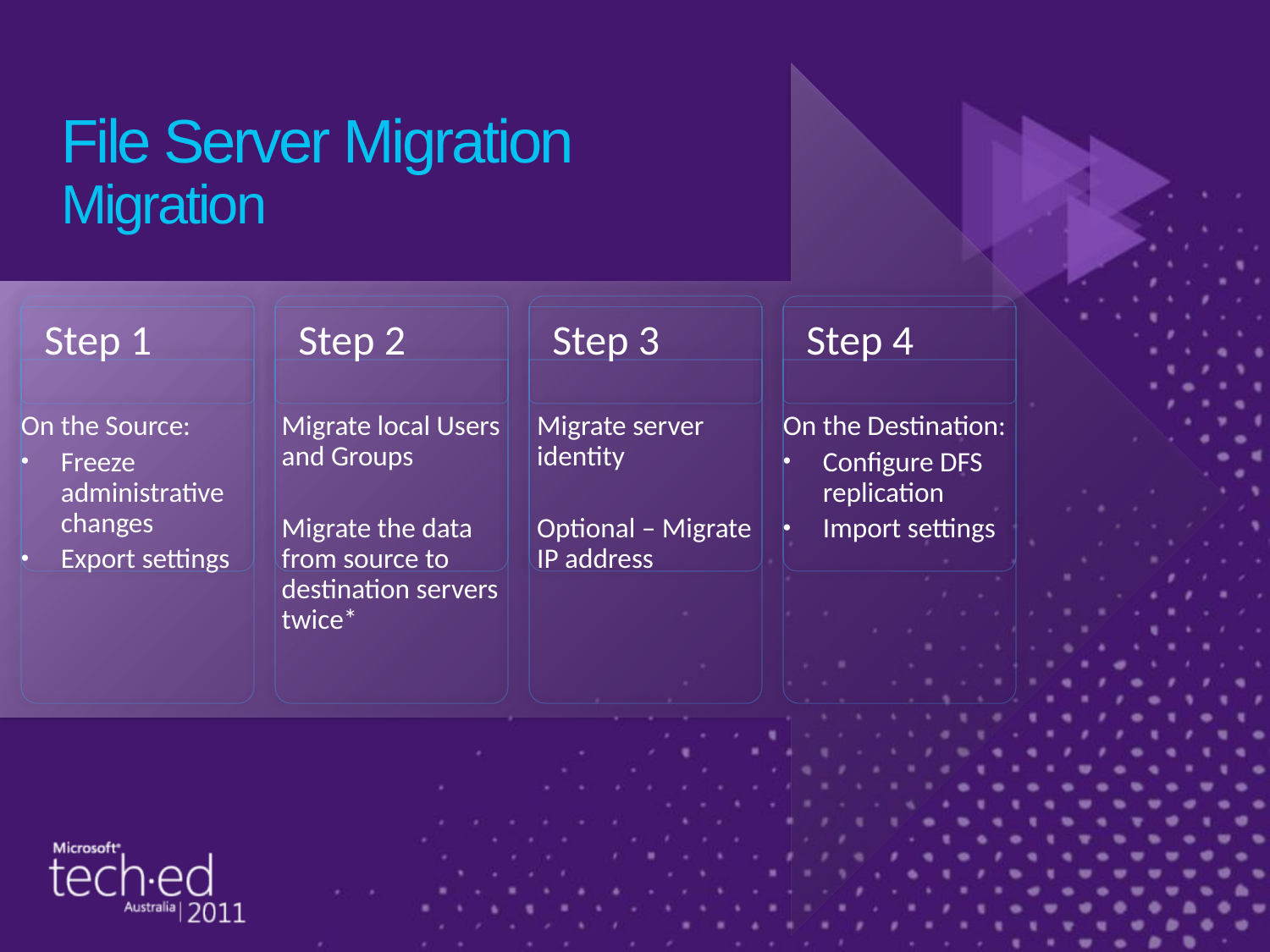

File Server Migration
Migration

Step 1
Step 2
Step 3
Step 4

On the Source:
Freeze administrative changes
Export settings
Migrate local Users and Groups

Migrate the data from source to destination servers twice*
Migrate server identity

Optional – Migrate IP address

On the Destination:
Configure DFS replication
Import settings